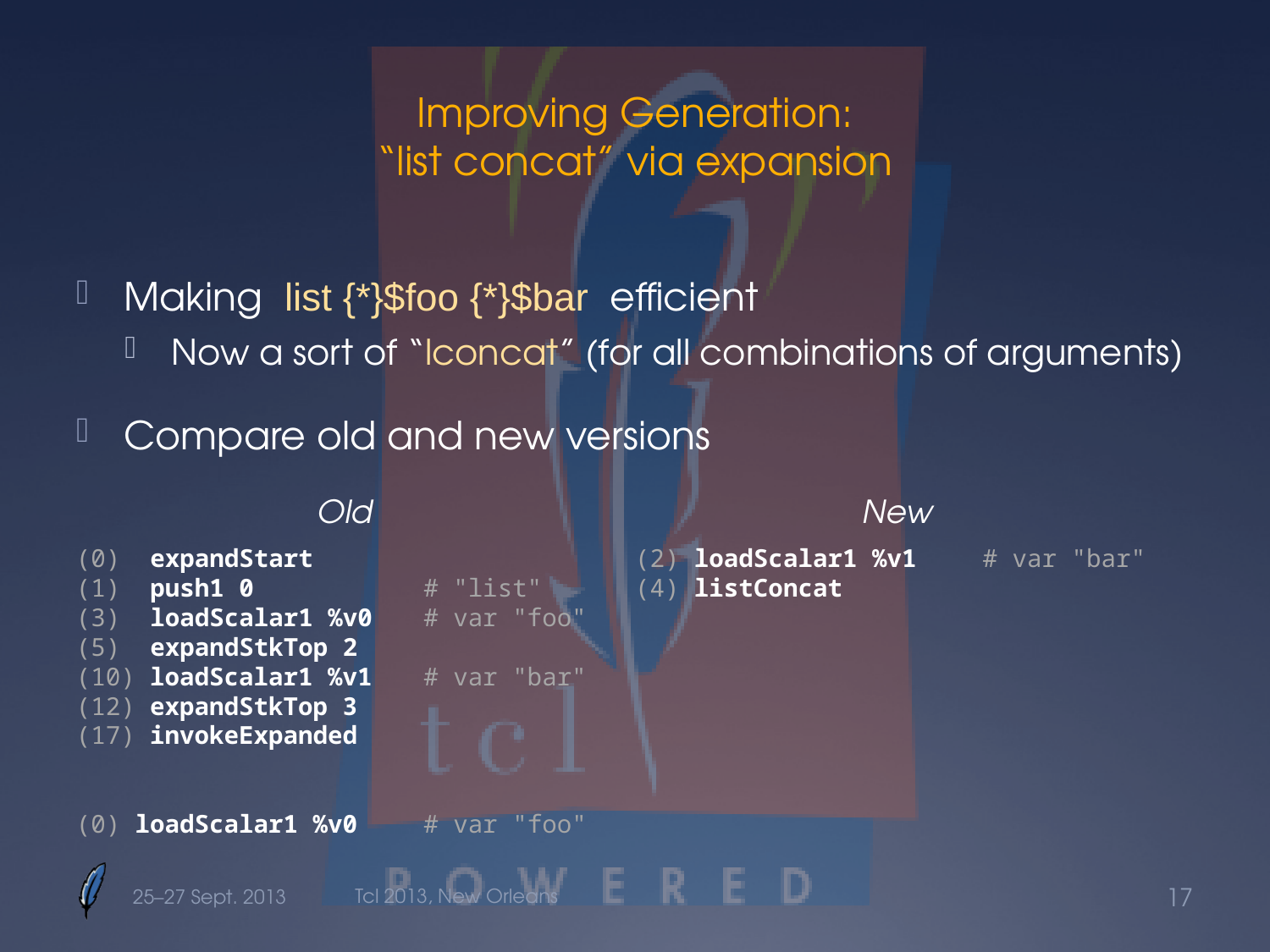

# Improving Generation: “list concat” via expansion
Making  list {*}$foo {*}$bar  efficient
Now a sort of “lconcat” (for all combinations of arguments)
Compare old and new versions

Old
New
(0)  expandStart
(1)  push1 0	# "list"
(3)  loadScalar1 %v0	# var "foo"
(5)  expandStkTop 2
(10) loadScalar1 %v1	# var "bar"
(12) expandStkTop 3
(17) invokeExpanded

(0) loadScalar1 %v0	# var "foo"
(2) loadScalar1 %v1	# var "bar"
(4) listConcat

25–27 Sept. 2013
Tcl 2013, New Orleans
17